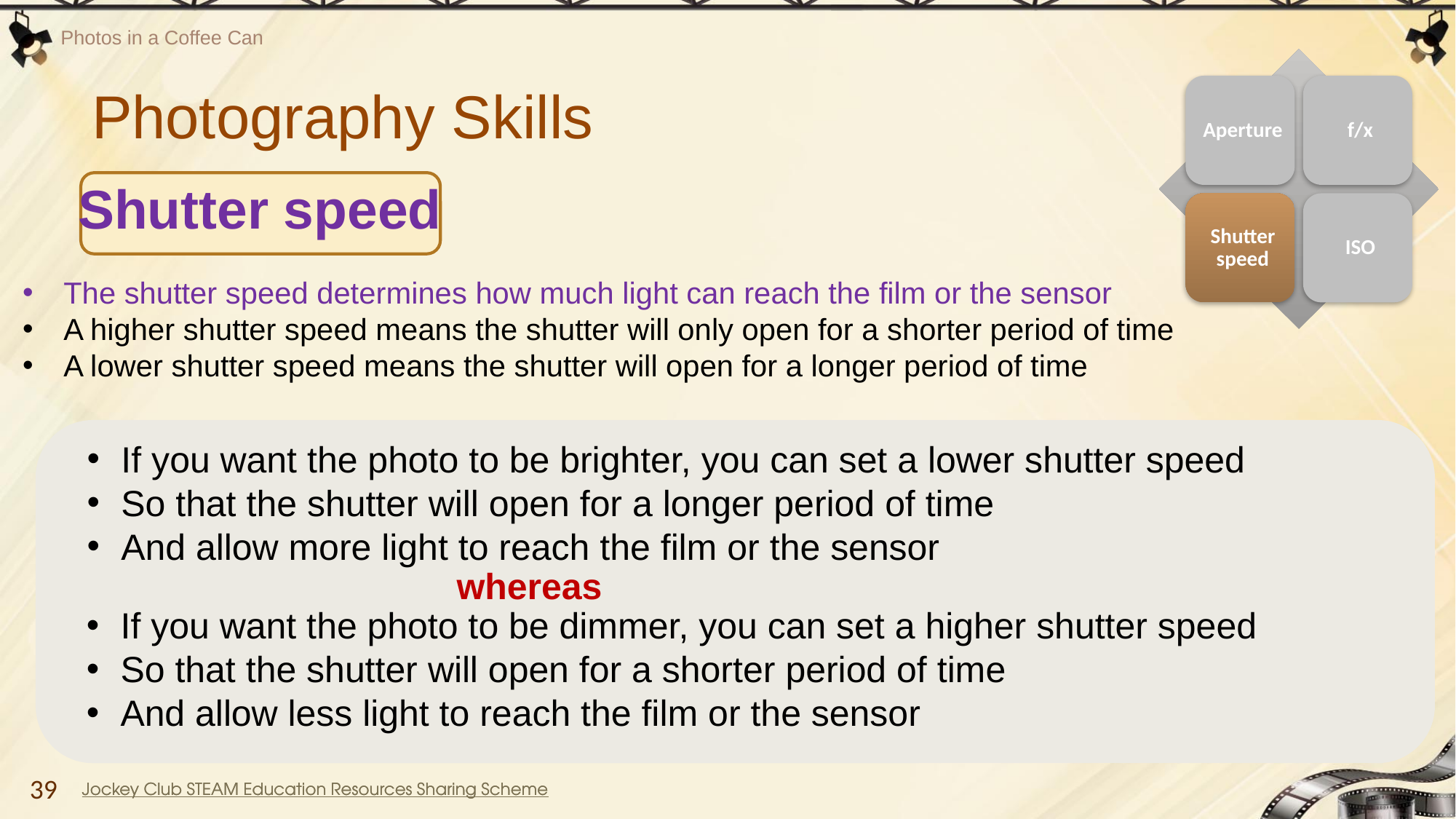

Aperture
f/x
Shutter speed
ISO
# Photography Skills
Shutter speed

The shutter speed determines how much light can reach the film or the sensor
A higher shutter speed means the shutter will only open for a shorter period of time
A lower shutter speed means the shutter will open for a longer period of time

If you want the photo to be brighter, you can set a lower shutter speed
So that the shutter will open for a longer period of time
And allow more light to reach the film or the sensor
whereas
If you want the photo to be dimmer, you can set a higher shutter speed
So that the shutter will open for a shorter period of time
And allow less light to reach the film or the sensor